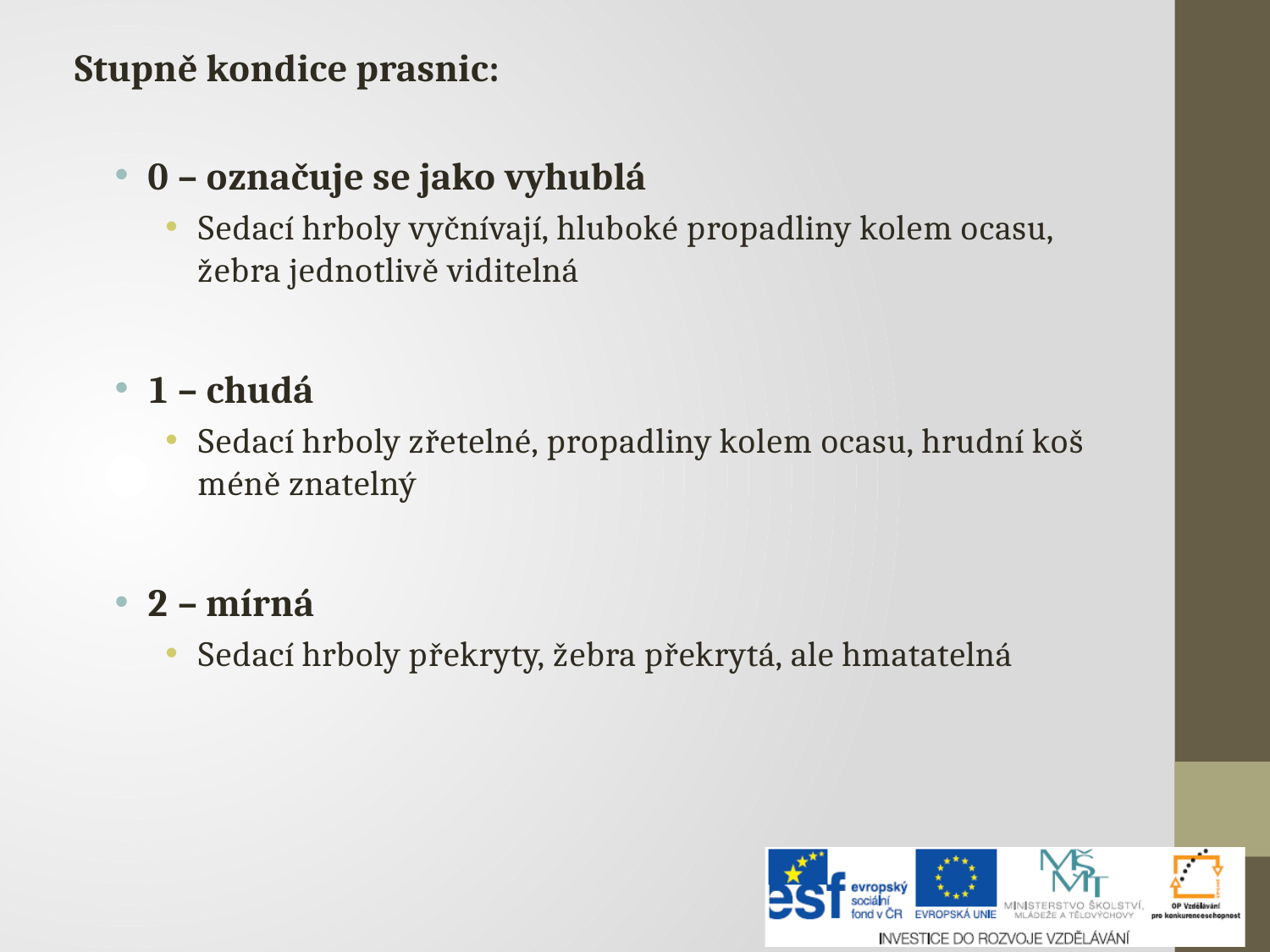

Stupně kondice prasnic:

0 – označuje se jako vyhublá
Sedací hrboly vyčnívají, hluboké propadliny kolem ocasu, žebra jednotlivě viditelná

1 – chudá
Sedací hrboly zřetelné, propadliny kolem ocasu, hrudní koš méně znatelný

2 – mírná
Sedací hrboly překryty, žebra překrytá, ale hmatatelná